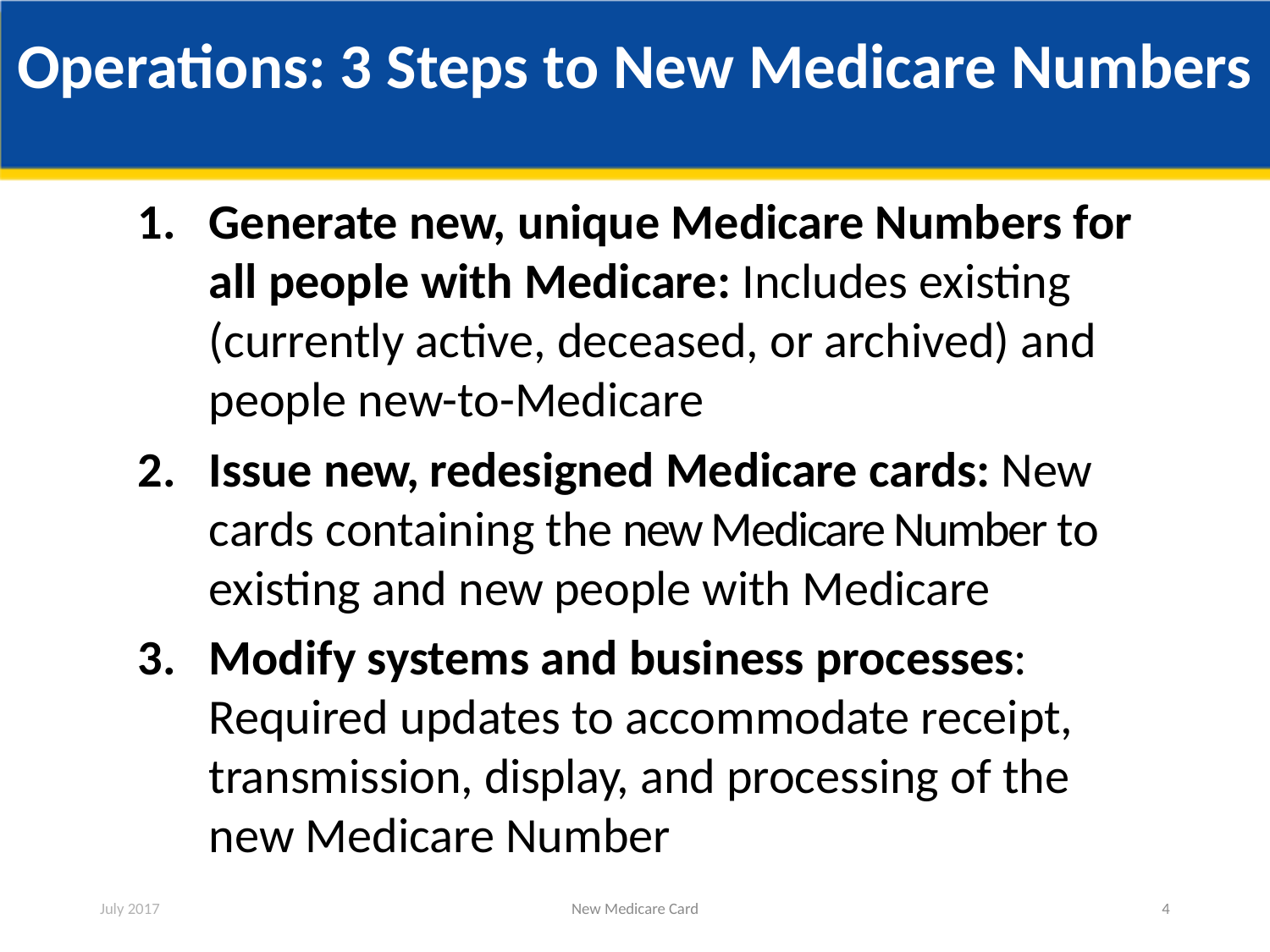

# Operations: 3 Steps to New Medicare Numbers
Generate new, unique Medicare Numbers for all people with Medicare: Includes existing (currently active, deceased, or archived) and people new-to-Medicare
Issue new, redesigned Medicare cards: New cards containing the new Medicare Number to existing and new people with Medicare
Modify systems and business processes: Required updates to accommodate receipt, transmission, display, and processing of the new Medicare Number
July 2017
New Medicare Card
4